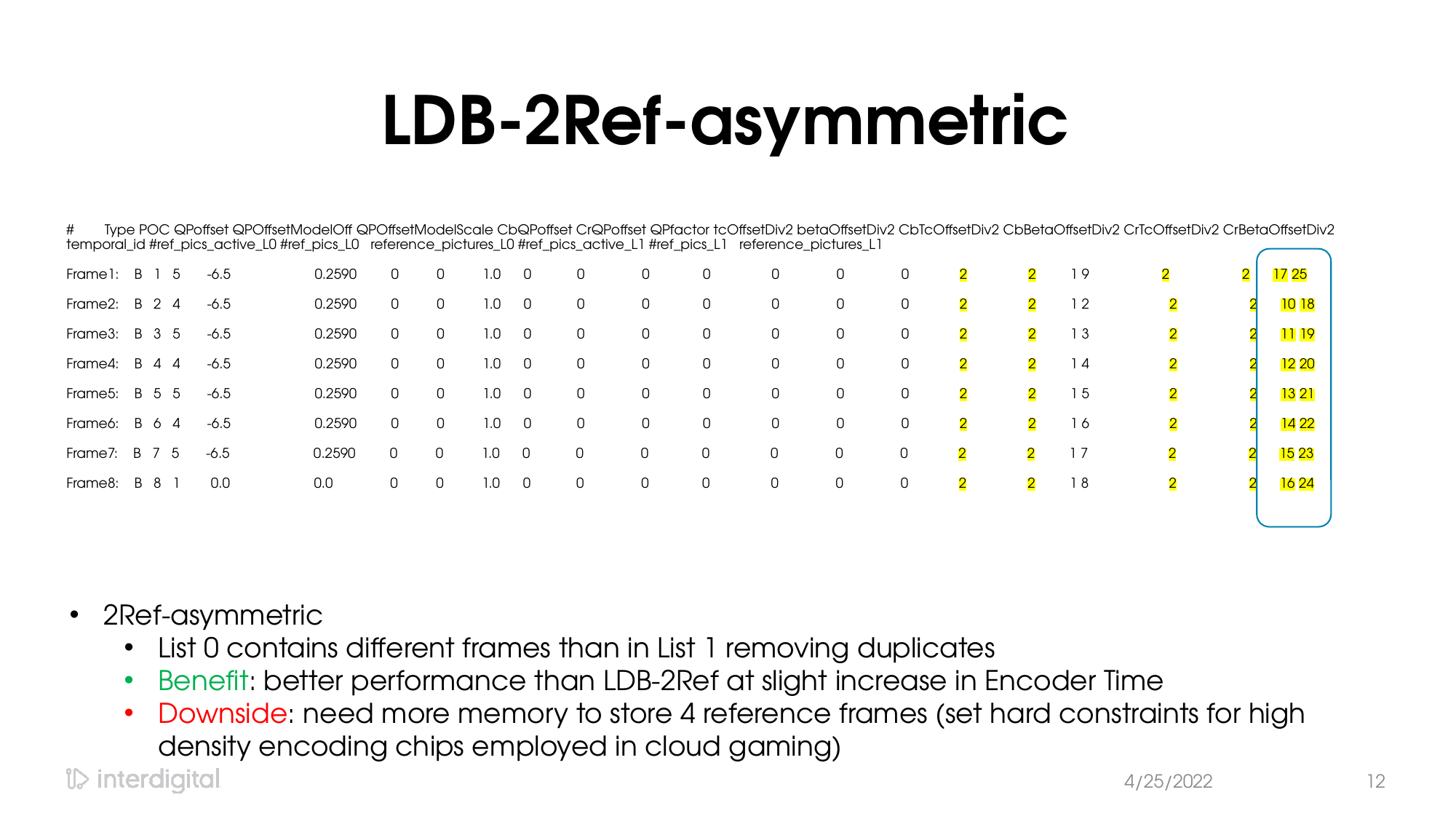

# LDB-2Ref-asymmetric
#        Type POC QPoffset QPOffsetModelOff QPOffsetModelScale CbQPoffset CrQPoffset QPfactor tcOffsetDiv2 betaOffsetDiv2 CbTcOffsetDiv2 CbBetaOffsetDiv2 CrTcOffsetDiv2 CrBetaOffsetDiv2 temporal_id #ref_pics_active_L0 #ref_pics_L0   reference_pictures_L0 #ref_pics_active_L1 #ref_pics_L1   reference_pictures_L1
Frame1:    B   1   5       -6.5                      0.2590         0          0          1.0      0            0               0              0                0               0               0             2                2         1 9 	 2                   2      17 25
Frame2:    B   2   4       -6.5                      0.2590         0          0          1.0      0            0               0              0                0               0               0             2                2         1 2                     2                   2      10 18
Frame3:    B   3   5       -6.5                      0.2590         0          0          1.0      0            0               0              0                0               0               0             2                2         1 3                     2                   2      11 19
Frame4:    B   4   4       -6.5                      0.2590         0          0          1.0      0            0               0              0                0               0               0             2                2         1 4                     2                   2      12 20
Frame5:    B   5   5       -6.5                      0.2590         0          0          1.0      0            0               0              0                0               0               0             2                2         1 5                     2                   2      13 21
Frame6:    B   6   4       -6.5                      0.2590         0          0          1.0      0            0               0              0                0               0               0             2                2         1 6                     2                   2      14 22
Frame7:    B   7   5       -6.5                      0.2590         0          0          1.0      0            0               0              0                0               0               0             2                2         1 7                     2                   2      15 23
Frame8:    B   8   1        0.0                      0.0               0          0          1.0      0            0               0              0                0               0               0             2                2         1 8                     2                   2      16 24

2Ref-asymmetric
List 0 contains different frames than in List 1 removing duplicates
Benefit: better performance than LDB-2Ref at slight increase in Encoder Time
Downside: need more memory to store 4 reference frames (set hard constraints for high density encoding chips employed in cloud gaming)
4/25/2022
12